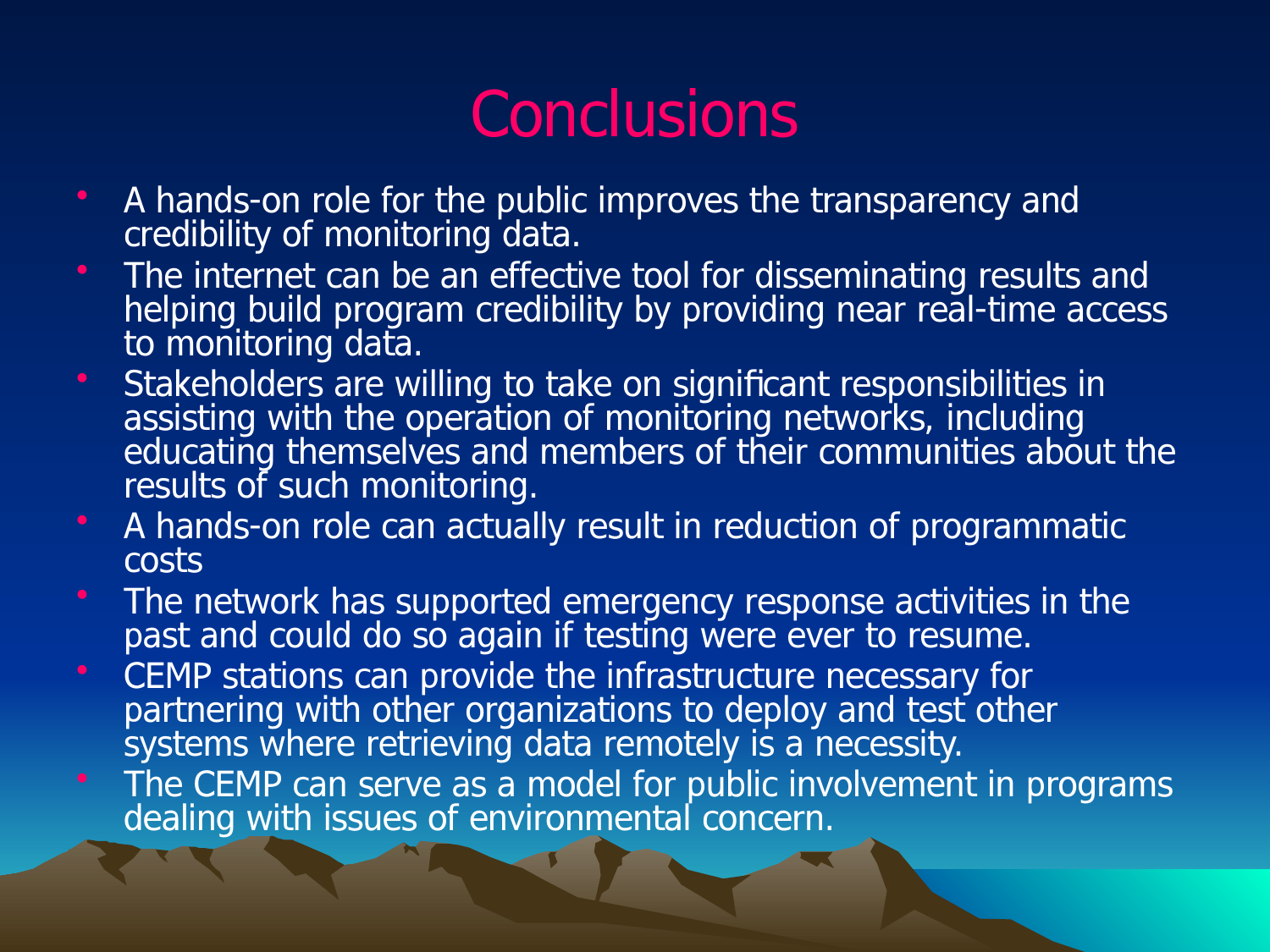

# Conclusions
A hands-on role for the public improves the transparency and credibility of monitoring data.
The internet can be an effective tool for disseminating results and helping build program credibility by providing near real-time access to monitoring data.
Stakeholders are willing to take on significant responsibilities in assisting with the operation of monitoring networks, including educating themselves and members of their communities about the results of such monitoring.
A hands-on role can actually result in reduction of programmatic costs
The network has supported emergency response activities in the past and could do so again if testing were ever to resume.
CEMP stations can provide the infrastructure necessary for partnering with other organizations to deploy and test other systems where retrieving data remotely is a necessity.
The CEMP can serve as a model for public involvement in programs dealing with issues of environmental concern.